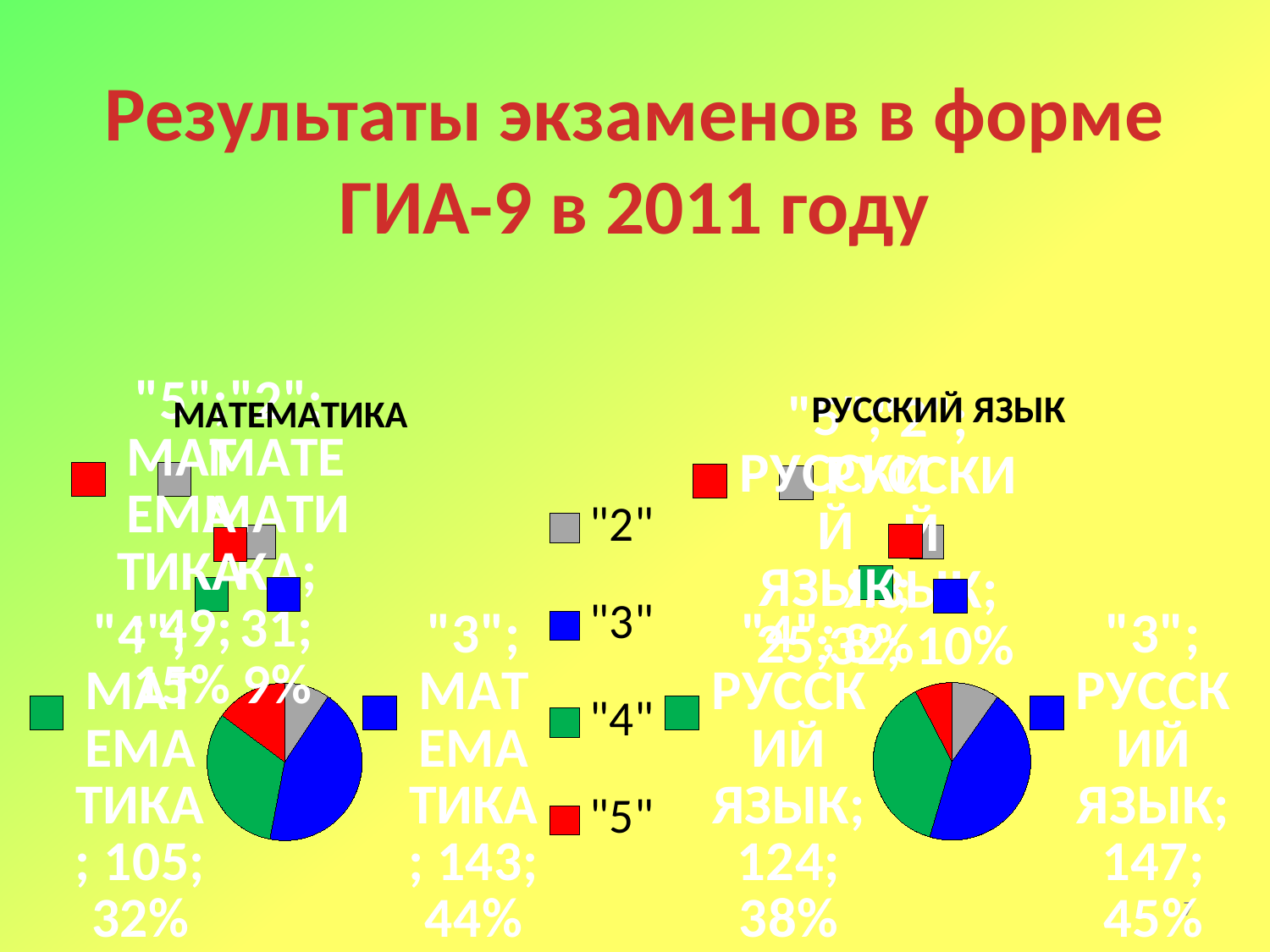

Результаты экзаменов в форме ГИА-9 в 2011 году

### Chart:

| Category | МАТЕМАТИКА |
|---|---|
| "2" | 31.0 |
| "3" | 143.0 |
| "4" | 105.0 |
| "5" | 49.0 |

### Chart:

| Category | РУССКИЙ ЯЗЫК |
|---|---|
| "2" | 32.0 |
| "3" | 147.0 |
| "4" | 124.0 |
| "5" | 25.0 |
7